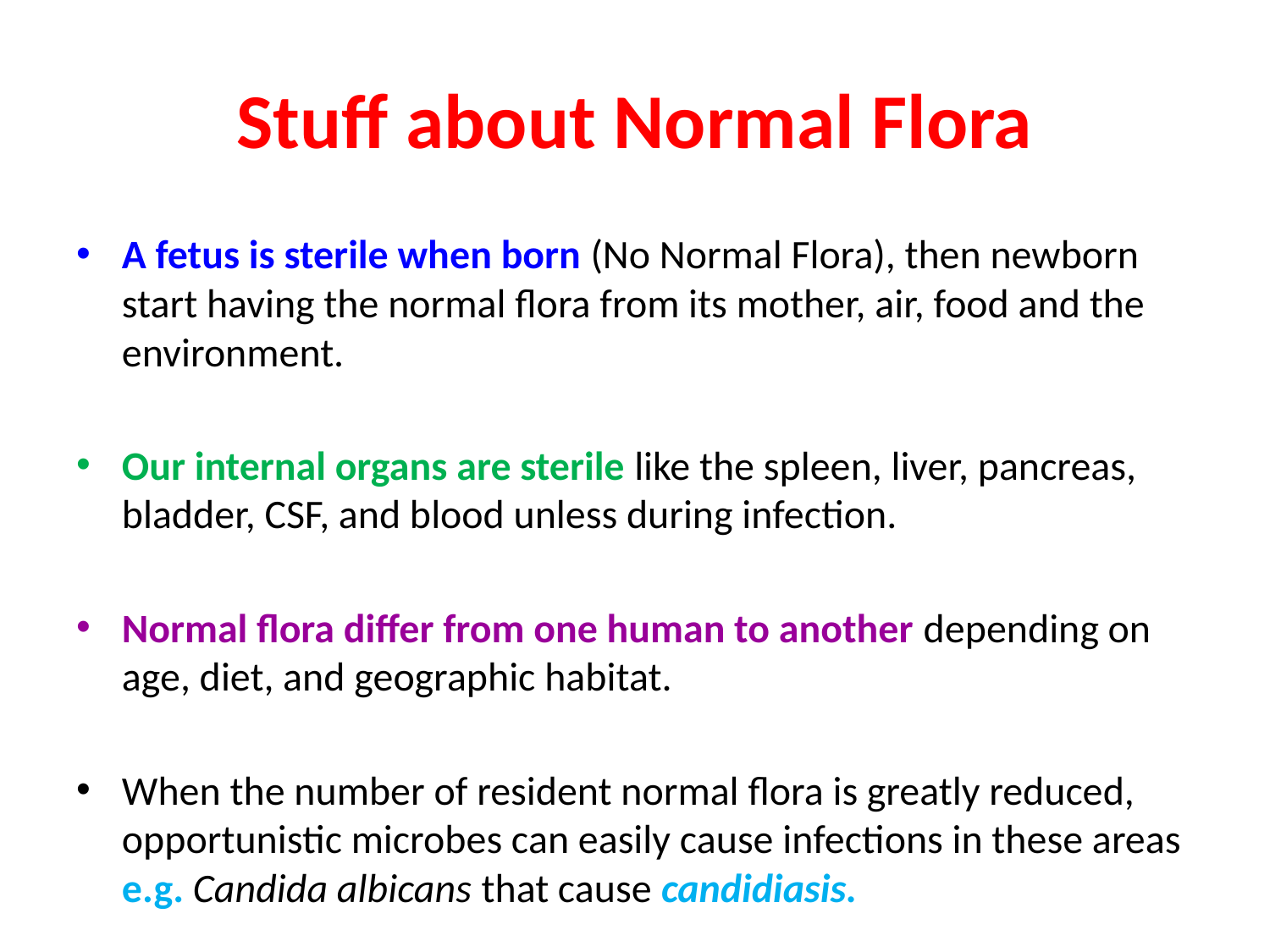

# Stuff about Normal Flora
A fetus is sterile when born (No Normal Flora), then newborn start having the normal flora from its mother, air, food and the environment.

Our internal organs are sterile like the spleen, liver, pancreas, bladder, CSF, and blood unless during infection.

Normal flora differ from one human to another depending on age, diet, and geographic habitat.

When the number of resident normal flora is greatly reduced, opportunistic microbes can easily cause infections in these areas e.g. Candida albicans that cause candidiasis.